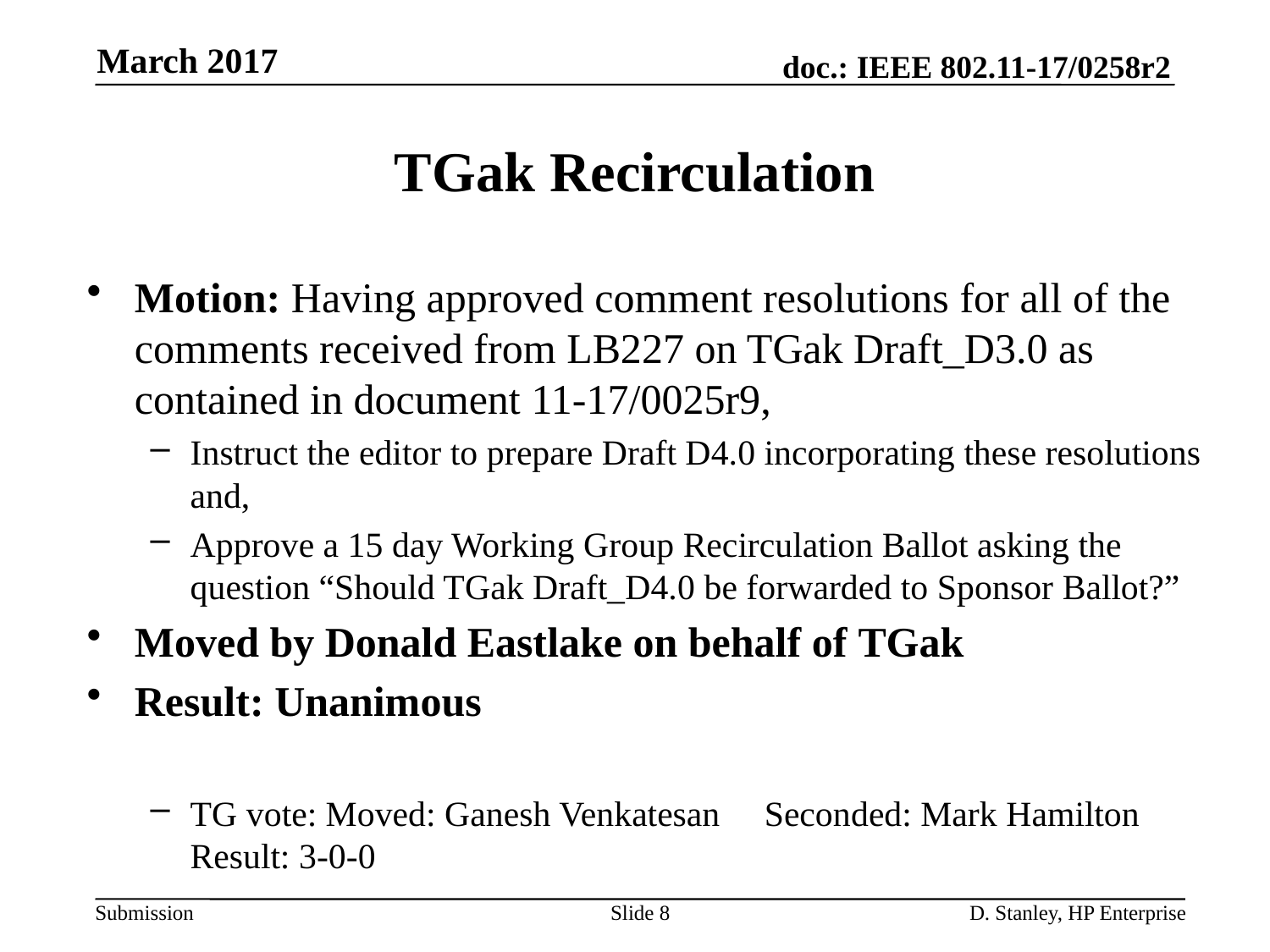

March 2017
# TGak Recirculation
Motion: Having approved comment resolutions for all of the comments received from LB227 on TGak Draft_D3.0 as contained in document 11-17/0025r9,
Instruct the editor to prepare Draft D4.0 incorporating these resolutions and,
Approve a 15 day Working Group Recirculation Ballot asking the question “Should TGak Draft_D4.0 be forwarded to Sponsor Ballot?”
Moved by Donald Eastlake on behalf of TGak
Result: Unanimous

TG vote: Moved: Ganesh Venkatesan     Seconded: Mark Hamilton    Result: 3-0-0

Slide 8
D. Stanley, HP Enterprise